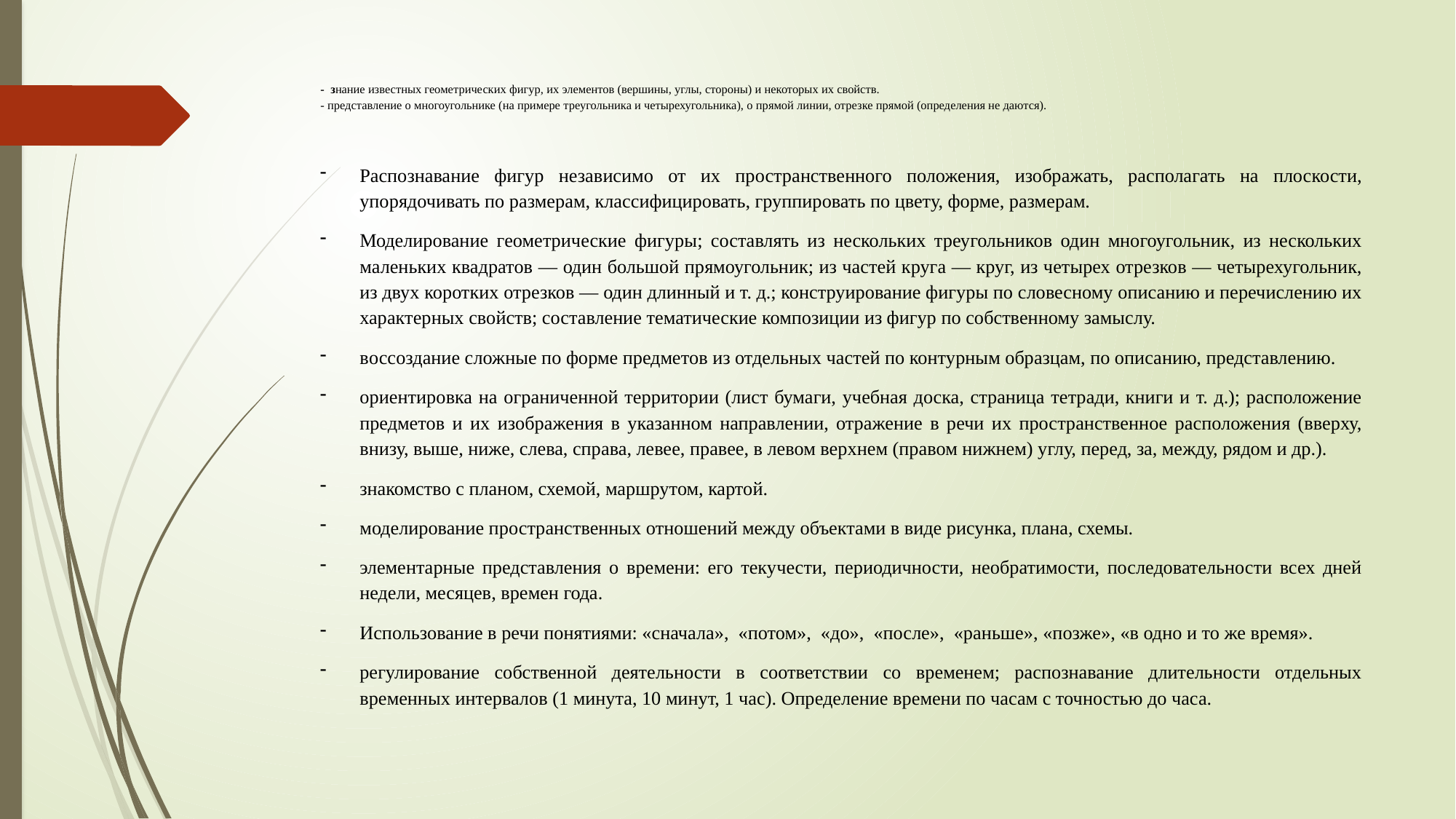

# -  знание известных геометрических фигур, их элементов (вершины, углы, стороны) и некоторых их свойств. - представление о многоугольнике (на примере треугольника и четырехугольника), о прямой линии, отрезке прямой (определения не даются).
Распознавание фигур независимо от их пространственного положения, изображать, располагать на плоскости, упорядочивать по размерам, классифицировать, группировать по цвету, форме, размерам.
Моделирование геометрические фигуры; составлять из нескольких треугольников один многоугольник, из нескольких маленьких квадратов — один большой прямоугольник; из частей круга — круг, из четырех отрезков — четырехугольник, из двух коротких отрезков — один длинный и т. д.; конструирование фигуры по словесному описанию и перечислению их характерных свойств; составление тематические композиции из фигур по собственному замыслу.
воссоздание сложные по форме предметов из отдельных частей по контурным образцам, по описанию, представлению.
ориентировка на ограниченной территории (лист бумаги, учебная доска, страница тетради, книги и т. д.); расположение предметов и их изображения в указанном направлении, отражение в речи их пространственное расположения (вверху, внизу, выше, ниже, слева, справа, левее, правее, в левом верхнем (правом нижнем) углу, перед, за, между, рядом и др.).
знакомство с планом, схемой, маршрутом, картой.
моделирование пространственных отношений между объектами в виде рисунка, плана, схемы.
элементарные представления о времени: его текучести, периодичности, необратимости, последовательности всех дней недели, месяцев, времен года.
Использование в речи понятиями: «сначала»,  «потом»,  «до»,  «после»,  «раньше», «позже», «в одно и то же время».
регулирование собственной деятельности в соответствии со временем; распознавание длительности отдельных временных интервалов (1 минута, 10 минут, 1 час). Определение времени по часам с точностью до часа.